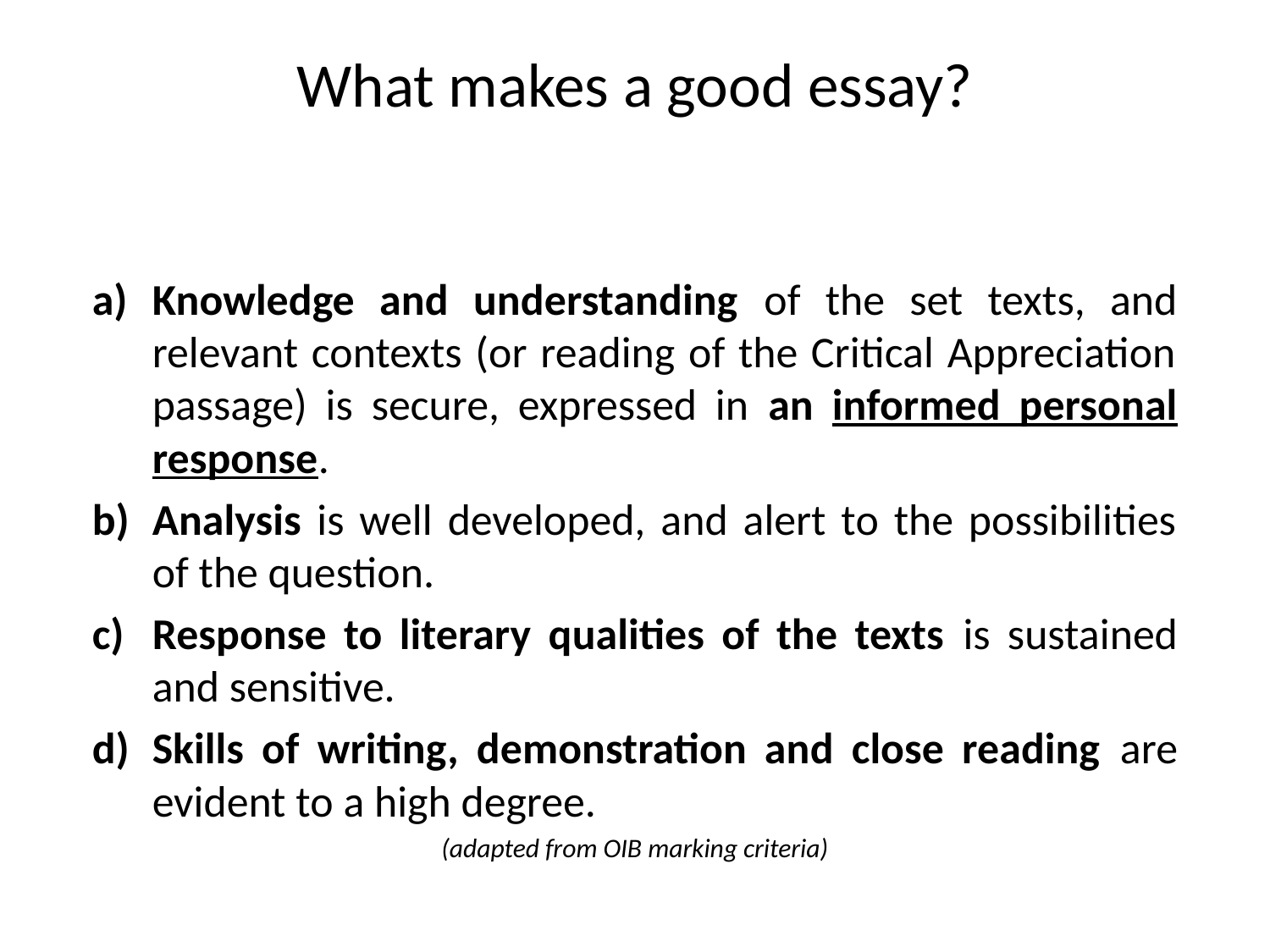

# What makes a good essay?
Knowledge and understanding of the set texts, and relevant contexts (or reading of the Critical Appreciation passage) is secure, expressed in an informed personal response.
Analysis is well developed, and alert to the possibilities of the question.
Response to literary qualities of the texts is sustained and sensitive.
Skills of writing, demonstration and close reading are evident to a high degree.
(adapted from OIB marking criteria)